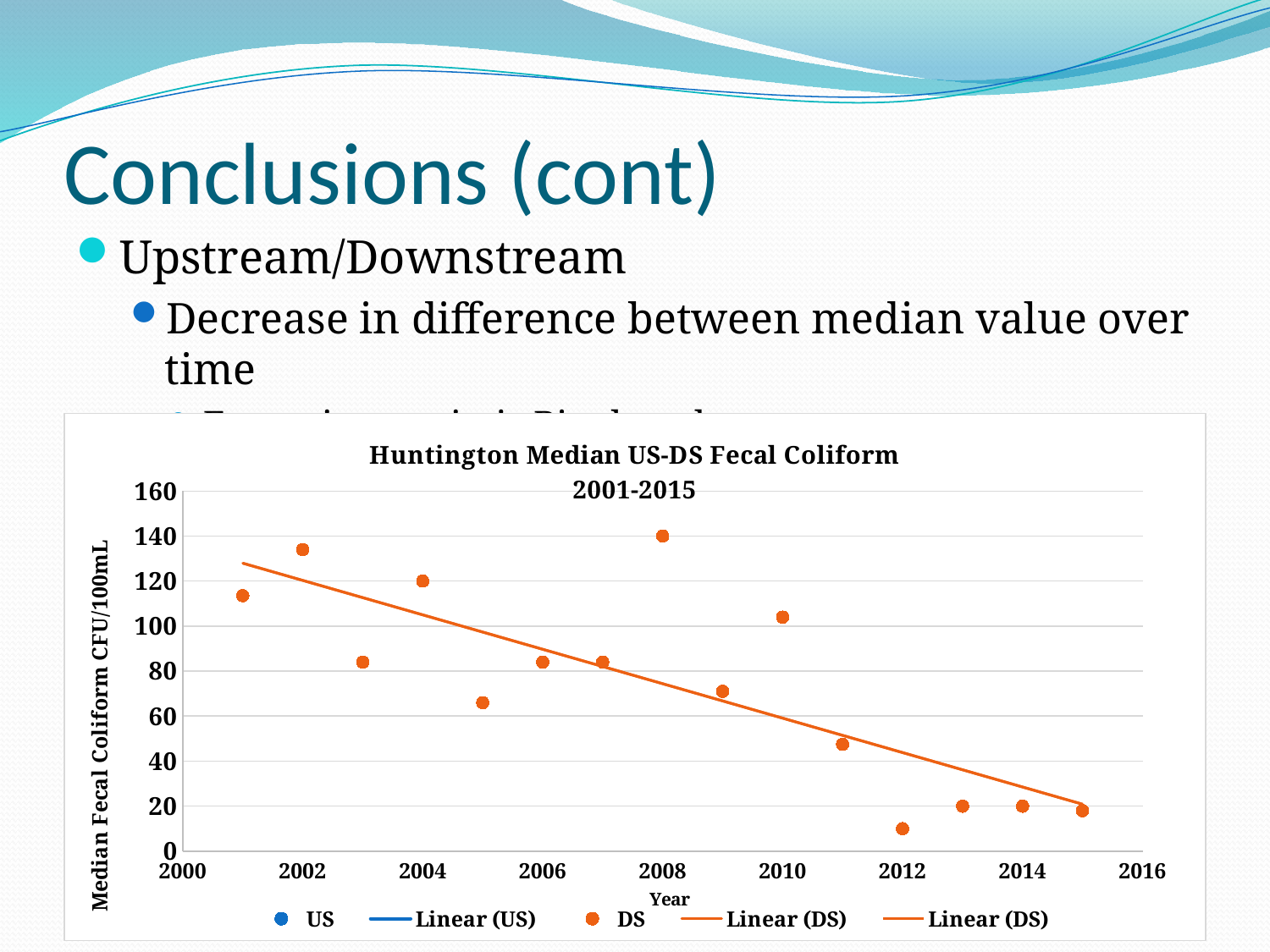

# Conclusions (cont)
Upstream/Downstream
Decrease in difference between median value over time
Exception again is Pittsburgh

### Chart: Huntington Median US-DS Fecal Coliform
2001-2015

| Category |  |  |
|---|---|---|